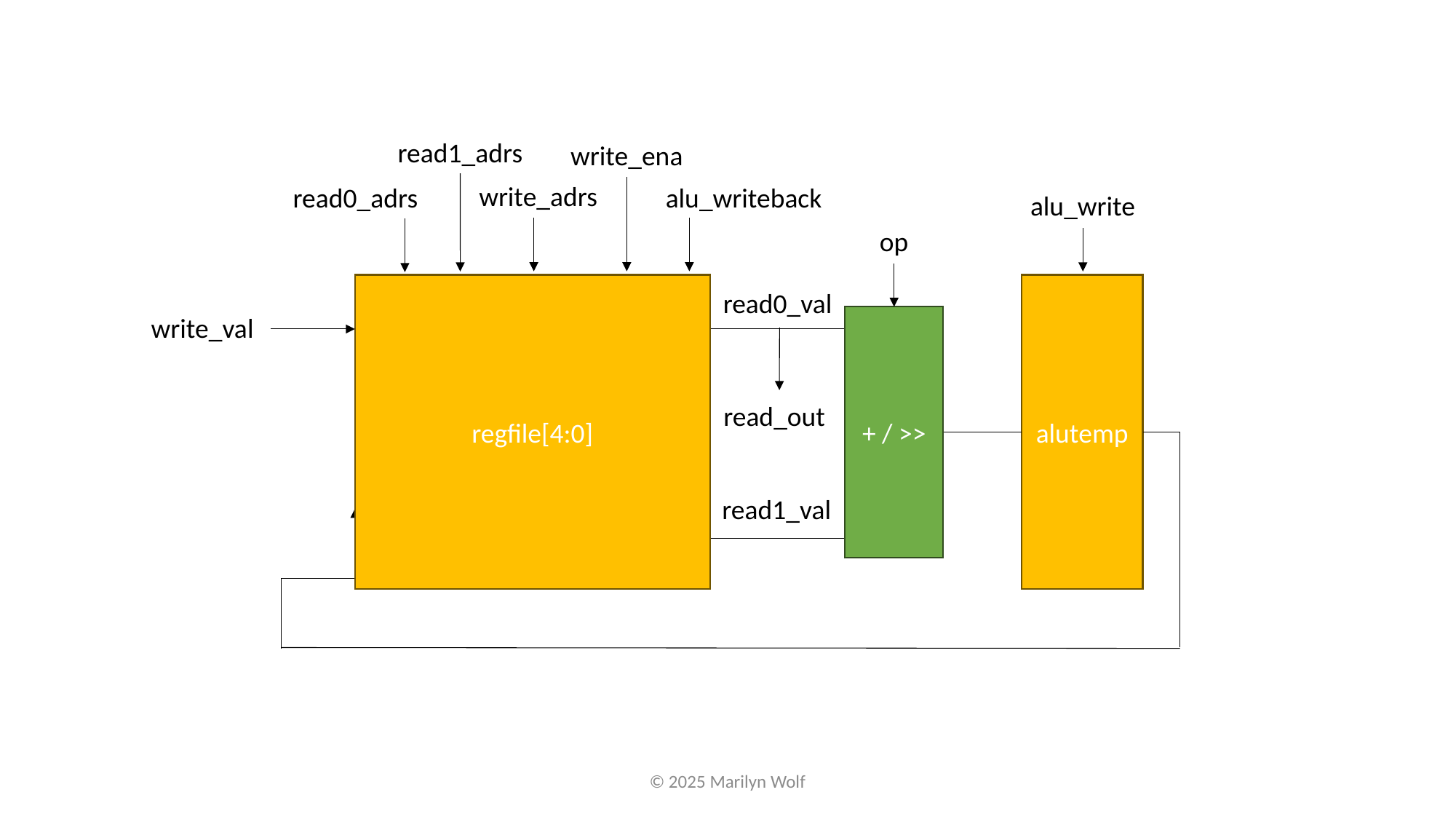

read1_adrs
write_ena
write_adrs
read0_adrs
alu_writeback
alu_write
op
regfile[4:0]
alutemp
read0_val
write_val
+ / >>
read_out
read1_val
© 2025 Marilyn Wolf